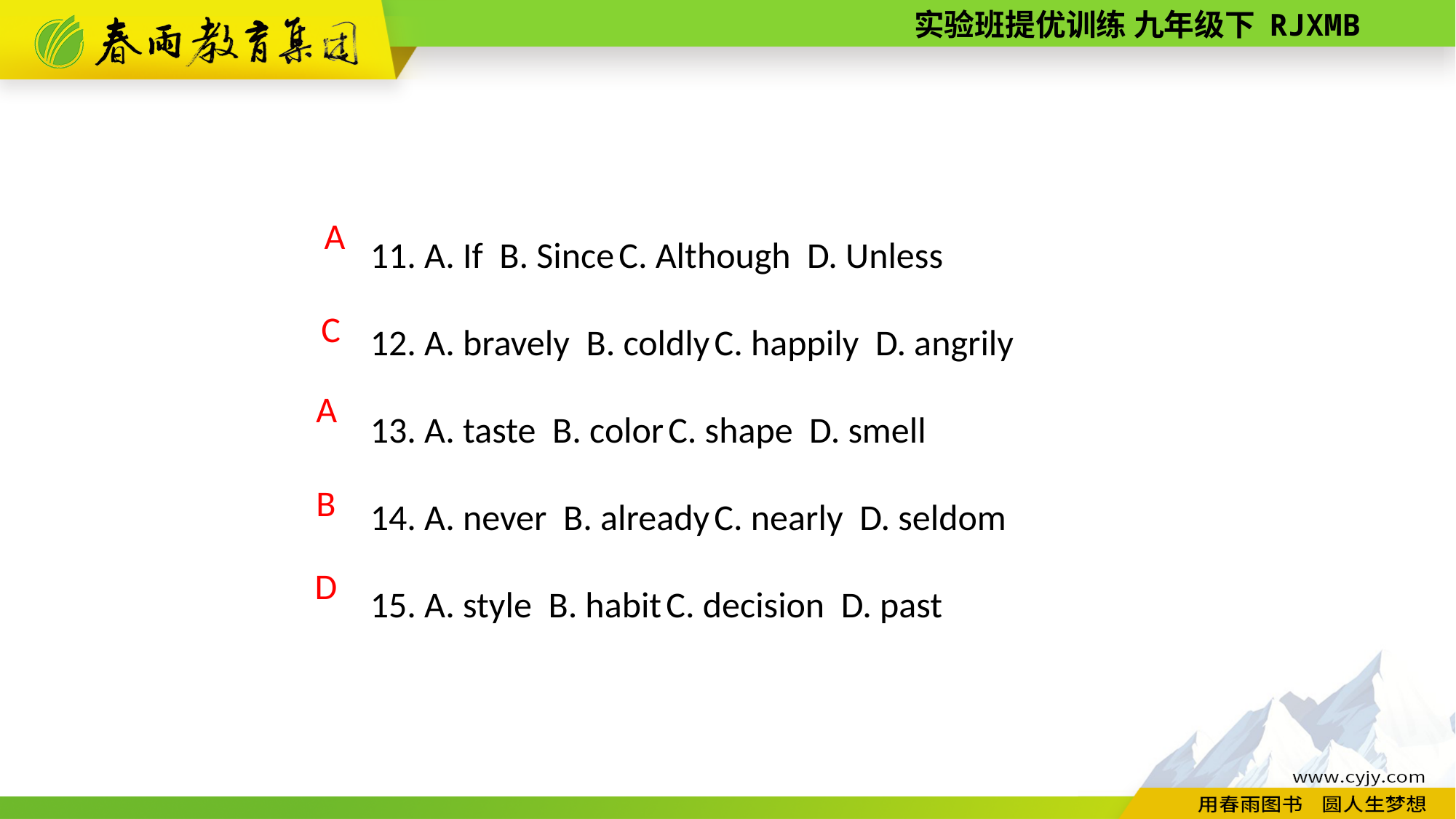

11. A. If  B. Since C. Although  D. Unless
12. A. bravely  B. coldly C. happily  D. angrily
13. A. taste  B. color C. shape  D. smell
14. A. never  B. already C. nearly  D. seldom
15. A. style  B. habit C. decision  D. past
 A
C
A
B
D